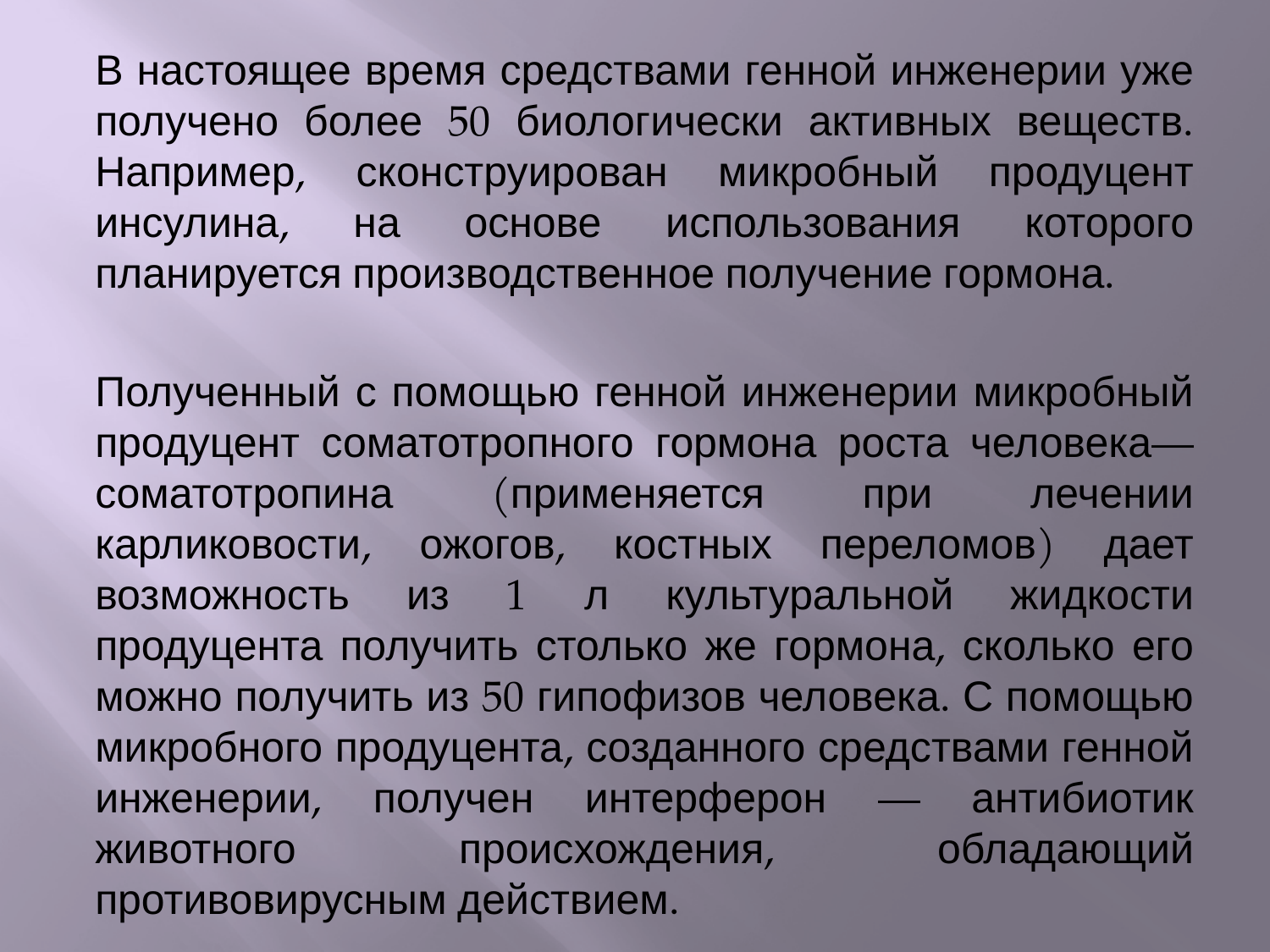

В настоящее время средствами генной инженерии уже получено более 50 биологически активных веществ. Например, сконструирован микробный продуцент инсулина, на основе использования которого планируется производственное получение гормона.

Полученный с помощью генной инженерии микробный продуцент соматотропного гормона роста человека— соматотропина (применяется при лечении карликовости, ожогов, костных переломов) дает возмож­ность из 1 л культуральной жидкости продуцента получить столько же гормона, сколько его можно получить из 50 гипофизов человека. С помощью микробного продуцента, созданного средствами генной инженерии, получен интерферон — антибиотик животного происхождения, обладающий противовирусным действием.
#